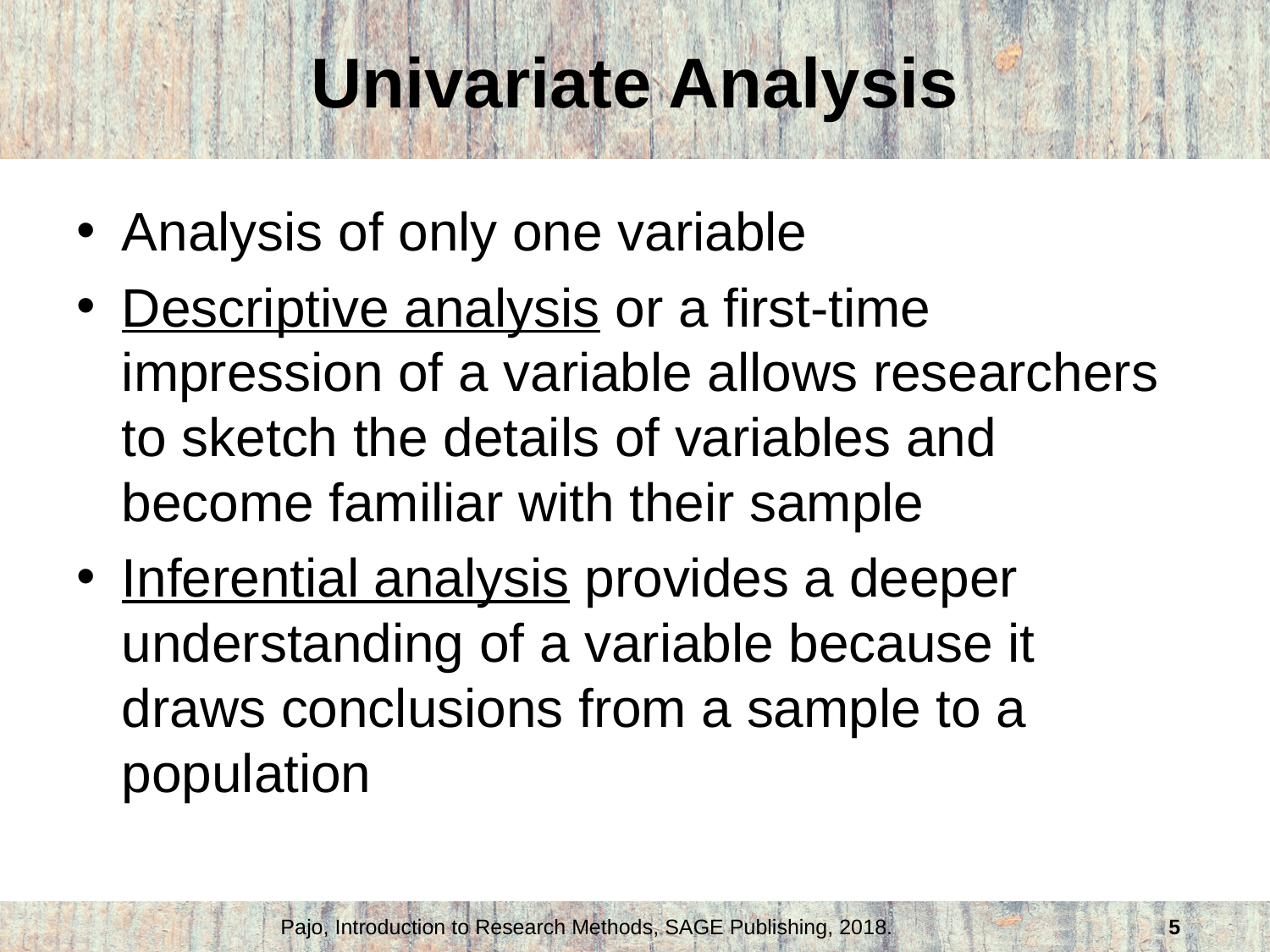

# Univariate Analysis
Analysis of only one variable
Descriptive analysis or a first-time impression of a variable allows researchers to sketch the details of variables and become familiar with their sample
Inferential analysis provides a deeper understanding of a variable because it draws conclusions from a sample to a population

Pajo, Introduction to Research Methods, SAGE Publishing, 2018.
5